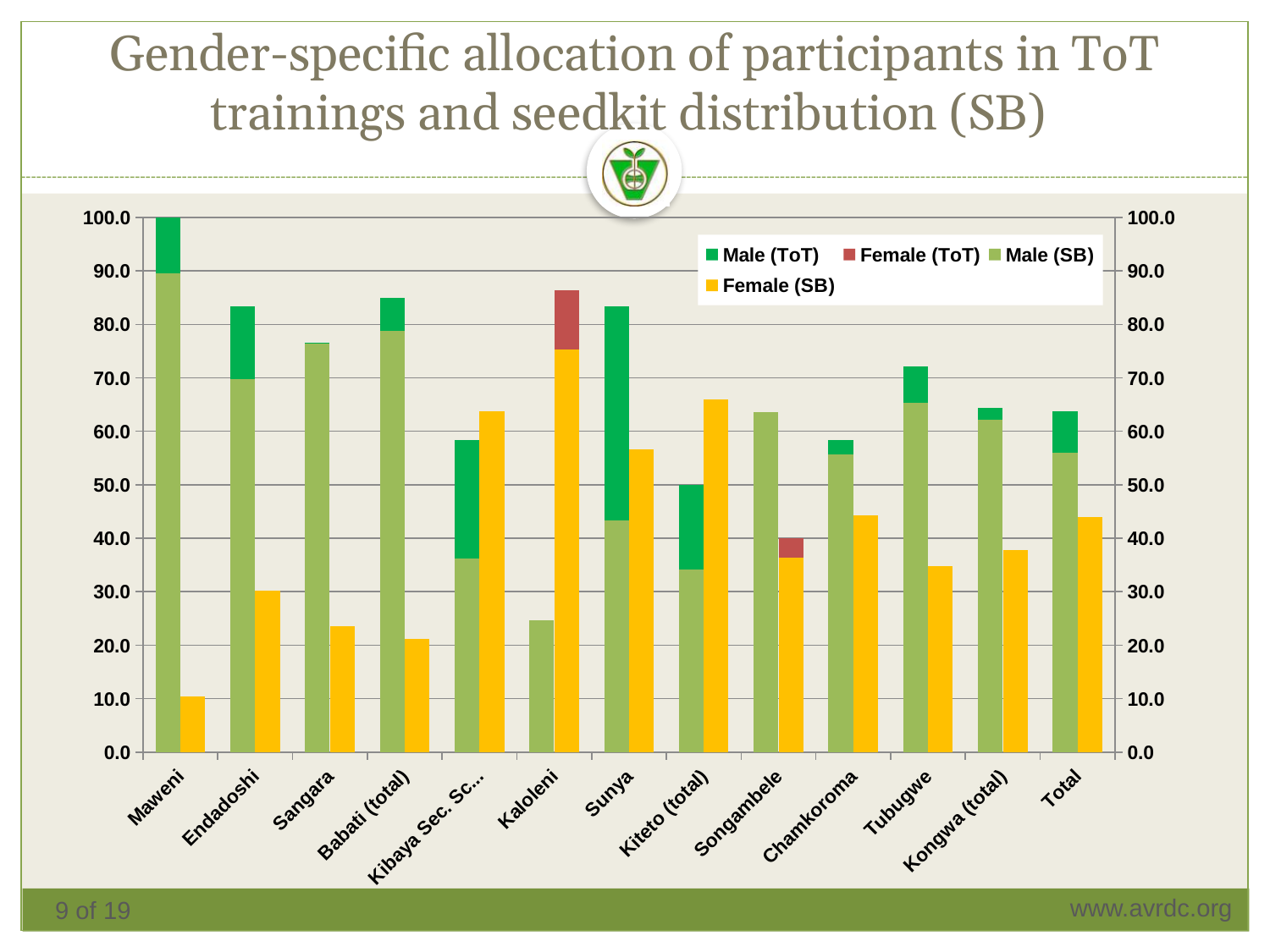

# Gender-specific allocation of participants in ToT trainings and seedkit distribution (SB)

### Chart

| Category | Male (ToT) | Female (ToT) | Male (SB) | Female (SB) |
|---|---|---|---|---|
| Maweni | 100.0 | 0.0 | 89.58333333333334 | 10.416666666666668 |
| Endadoshi | 83.3 | 16.7 | 69.81132075471697 | 30.18867924528302 |
| Sangara | 76.5 | 23.5 | 76.47058823529412 | 23.52941176470588 |
| Babati (total) | 85.0 | 15.0 | 78.8135593220339 | 21.1864406779661 |
| Kibaya Sec. School | 58.3 | 41.7 | 36.25 | 63.74999999999999 |
| Kaloleni | 13.6 | 86.4 | 24.675324675324674 | 75.32467532467533 |
| Sunya | 83.3 | 16.7 | 43.333333333333336 | 56.666666666666664 |
| Kiteto (total) | 50.0 | 50.0 | 34.10138248847927 | 65.89861751152074 |
| Songambele | 60.0 | 40.0 | 63.63636363636363 | 36.36363636363637 |
| Chamkoroma | 58.3 | 41.7 | 55.68181818181818 | 44.31818181818182 |
| Tubugwe | 72.2 | 27.8 | 65.27777777777779 | 34.72222222222222 |
| Kongwa (total) | 64.4 | 35.6 | 62.2356495468278 | 37.764350453172206 |
| Total | 63.8 | 36.2 | 56.006006006006004 | 43.993993993993996 |
9 of 19